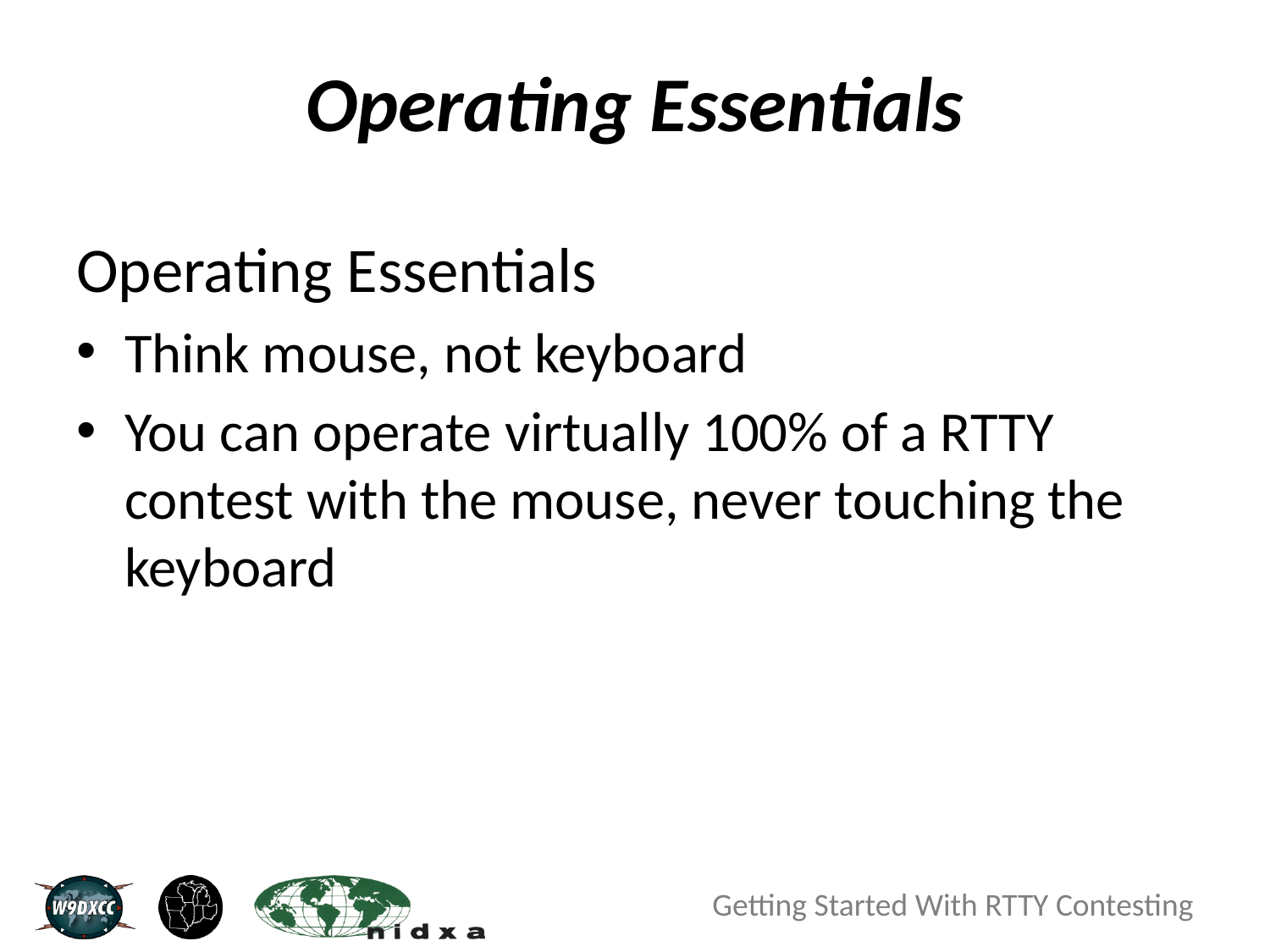

# Operating Essentials
Operating Essentials
Think mouse, not keyboard
You can operate virtually 100% of a RTTY contest with the mouse, never touching the keyboard
Getting Started With RTTY Contesting